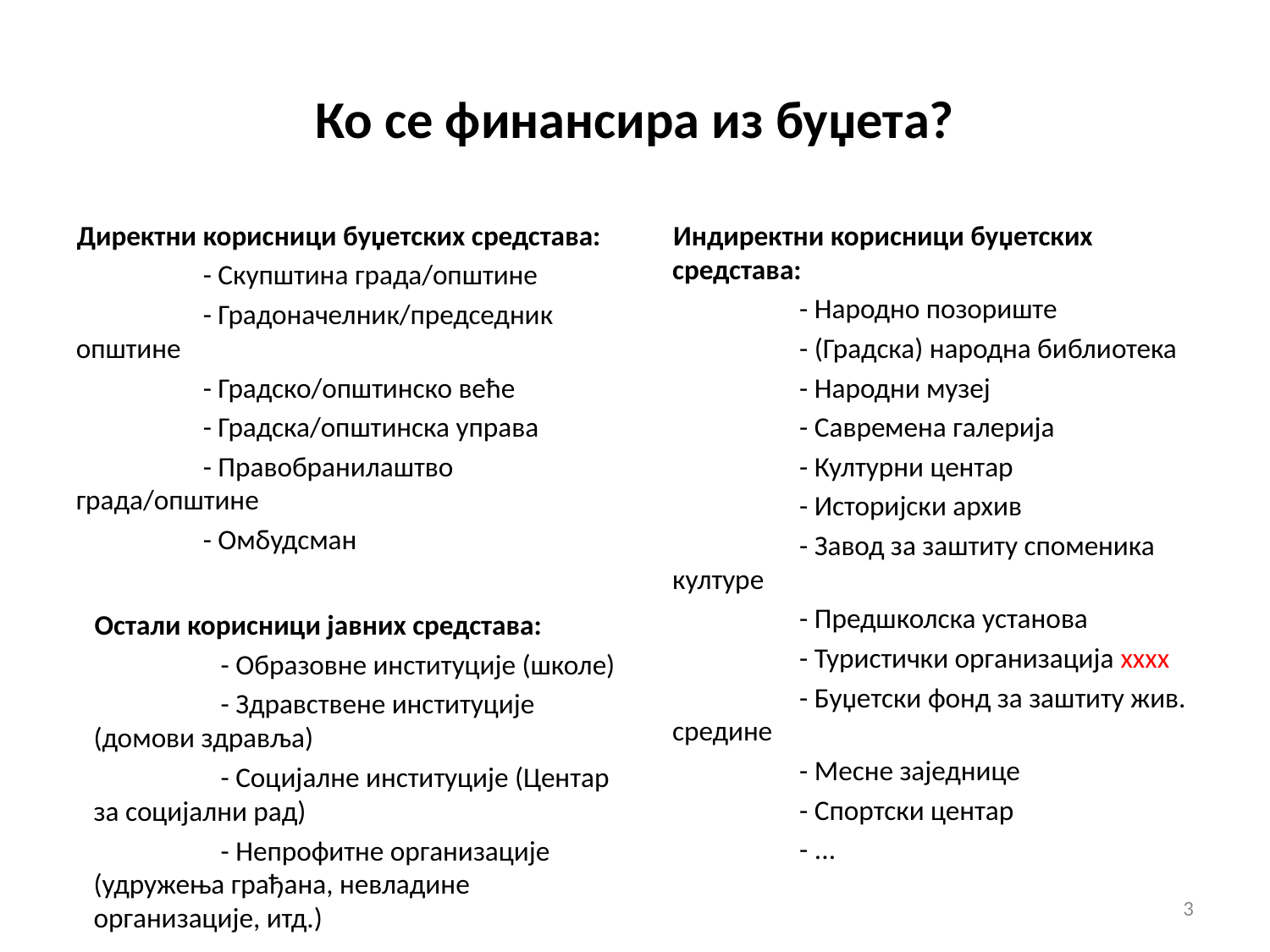

# Ко се финансира из буџета?
Директни корисници буџетских средстава:
	- Скупштина града/општине
	- Градоначелник/председник општине
	- Градско/општинско веће
	- Градска/општинска управа
	- Правобранилаштво града/општине
	- Омбудсман
Индиректни корисници буџетских средстава:
	- Народно позориште
	- (Градска) народна библиотека
	- Народни музеј
	- Савремена галерија
	- Културни центар
	- Историјски архив
	- Завод за заштиту споменика културе
	- Предшколска установа
	- Туристички организација xxxx
	- Буџетски фонд за заштиту жив. средине
	- Месне заједнице
	- Спортски центар
	- ...

Остали корисници јавних средстава:
	- Образовне институције (школе)
	- Здравствене институције (домови здравља)
	- Социјалне институције (Центар за социјални рад)
	- Непрофитне организације (удружења грађана, невладине организације, итд.)

3